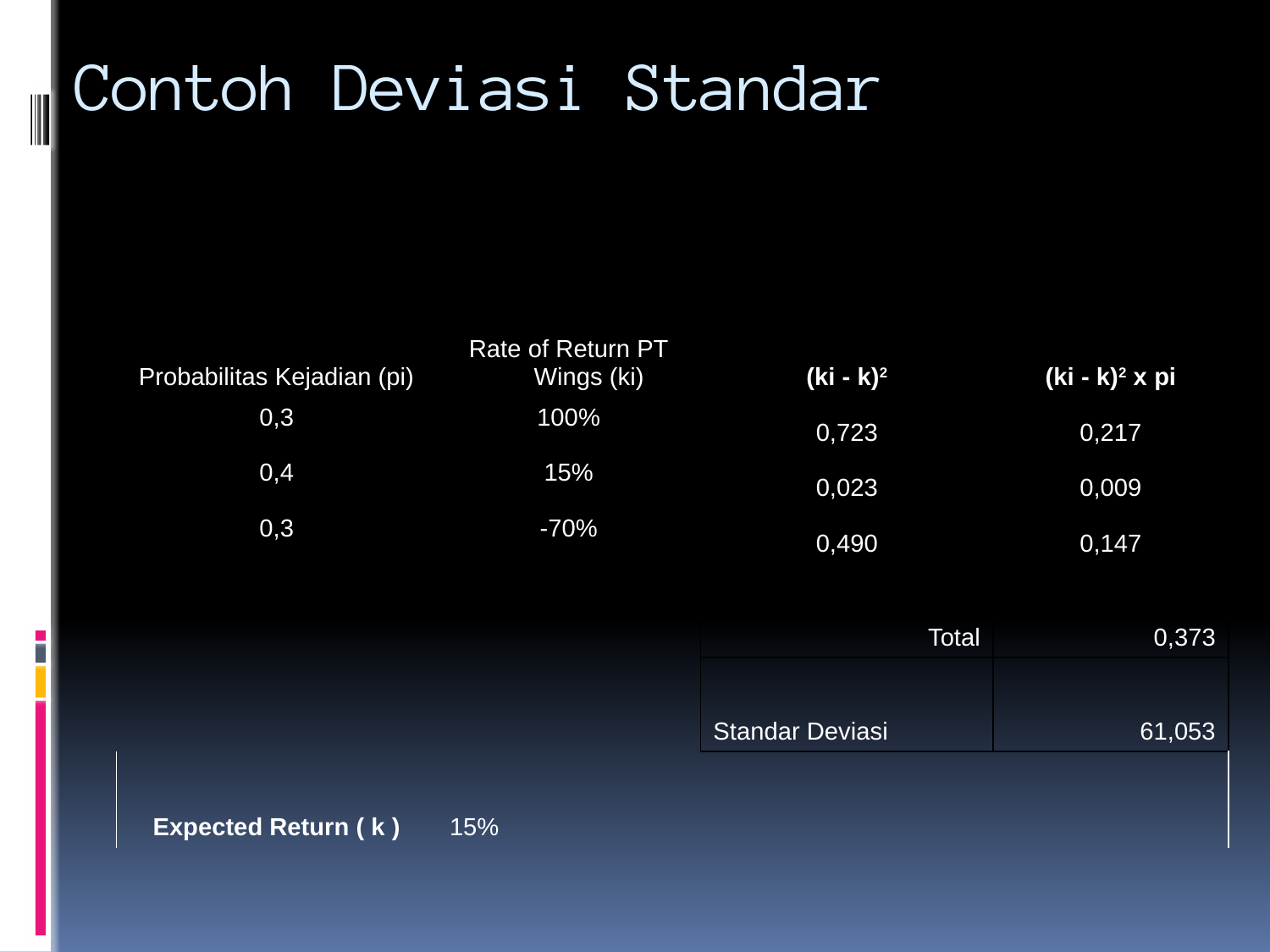

# Contoh Deviasi Standar
| Probabilitas Kejadian (pi) | Rate of Return PT Wings (ki) | (ki - k)2 | (ki - k)2 x pi |
| --- | --- | --- | --- |
| 0,3 | 100% | 0,723 | 0,217 |
| 0,4 | 15% | 0,023 | 0,009 |
| 0,3 | -70% | 0,490 | 0,147 |
|  |  | Total | 0,373 |
|  |  | Standar Deviasi | 61,053 |
| Expected Return ( k ) | 15% |  |  |